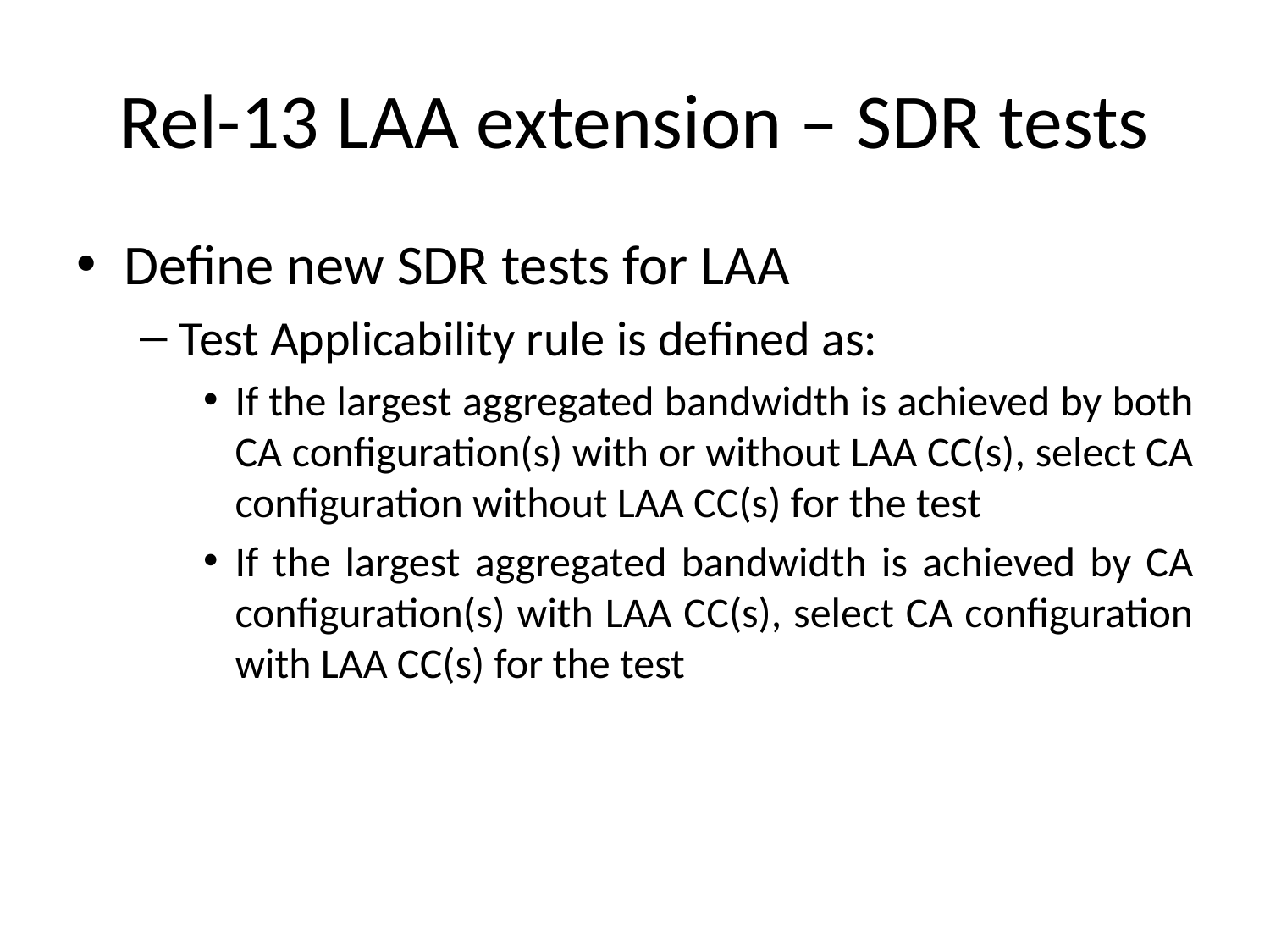

# Rel-13 LAA extension – SDR tests
Define new SDR tests for LAA
Test Applicability rule is defined as:
If the largest aggregated bandwidth is achieved by both CA configuration(s) with or without LAA CC(s), select CA configuration without LAA CC(s) for the test
If the largest aggregated bandwidth is achieved by CA configuration(s) with LAA CC(s), select CA configuration with LAA CC(s) for the test